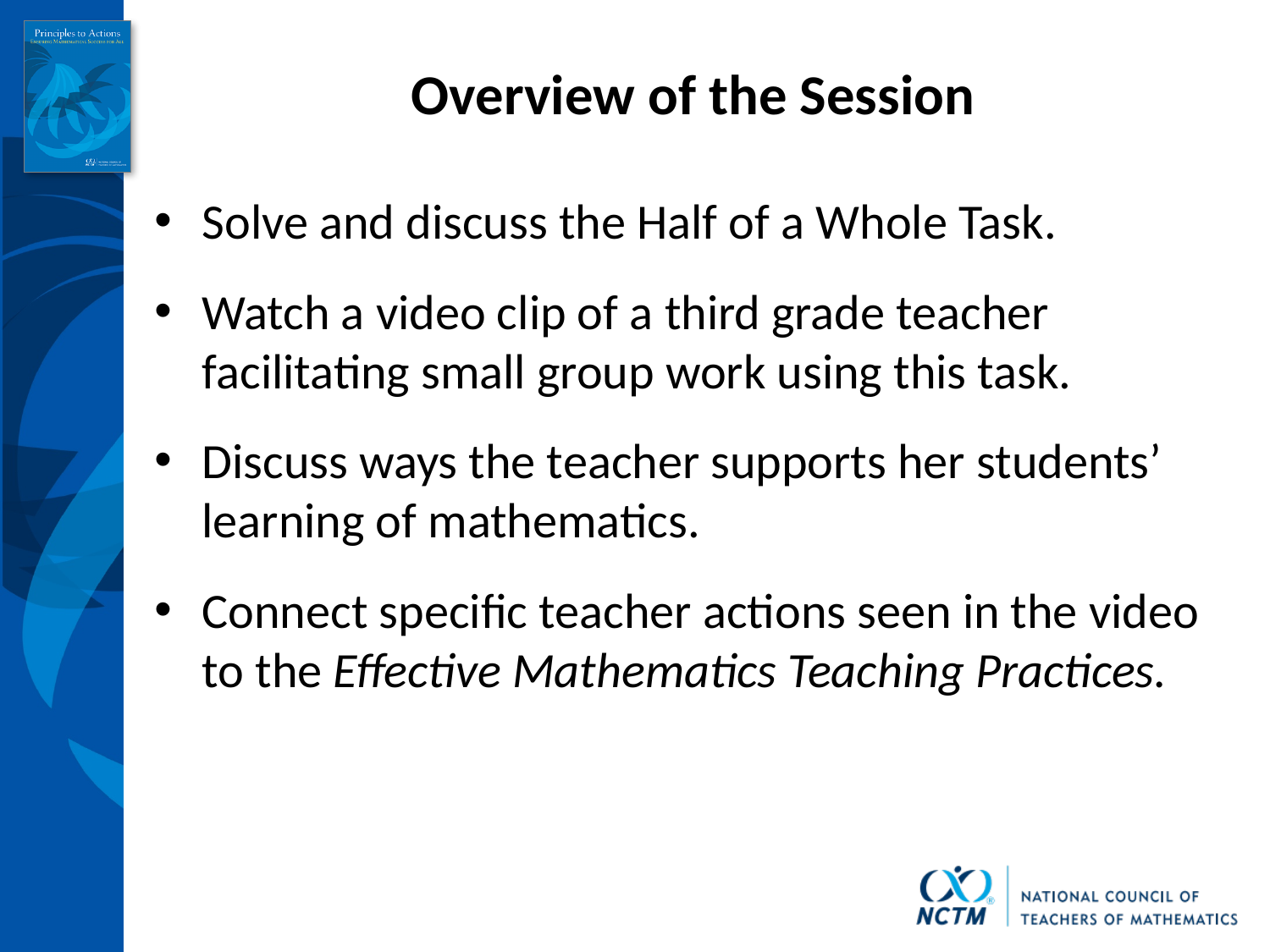

# Overview of the Session
Solve and discuss the Half of a Whole Task.
Watch a video clip of a third grade teacher facilitating small group work using this task.
Discuss ways the teacher supports her students’ learning of mathematics.
Connect specific teacher actions seen in the video to the Effective Mathematics Teaching Practices.